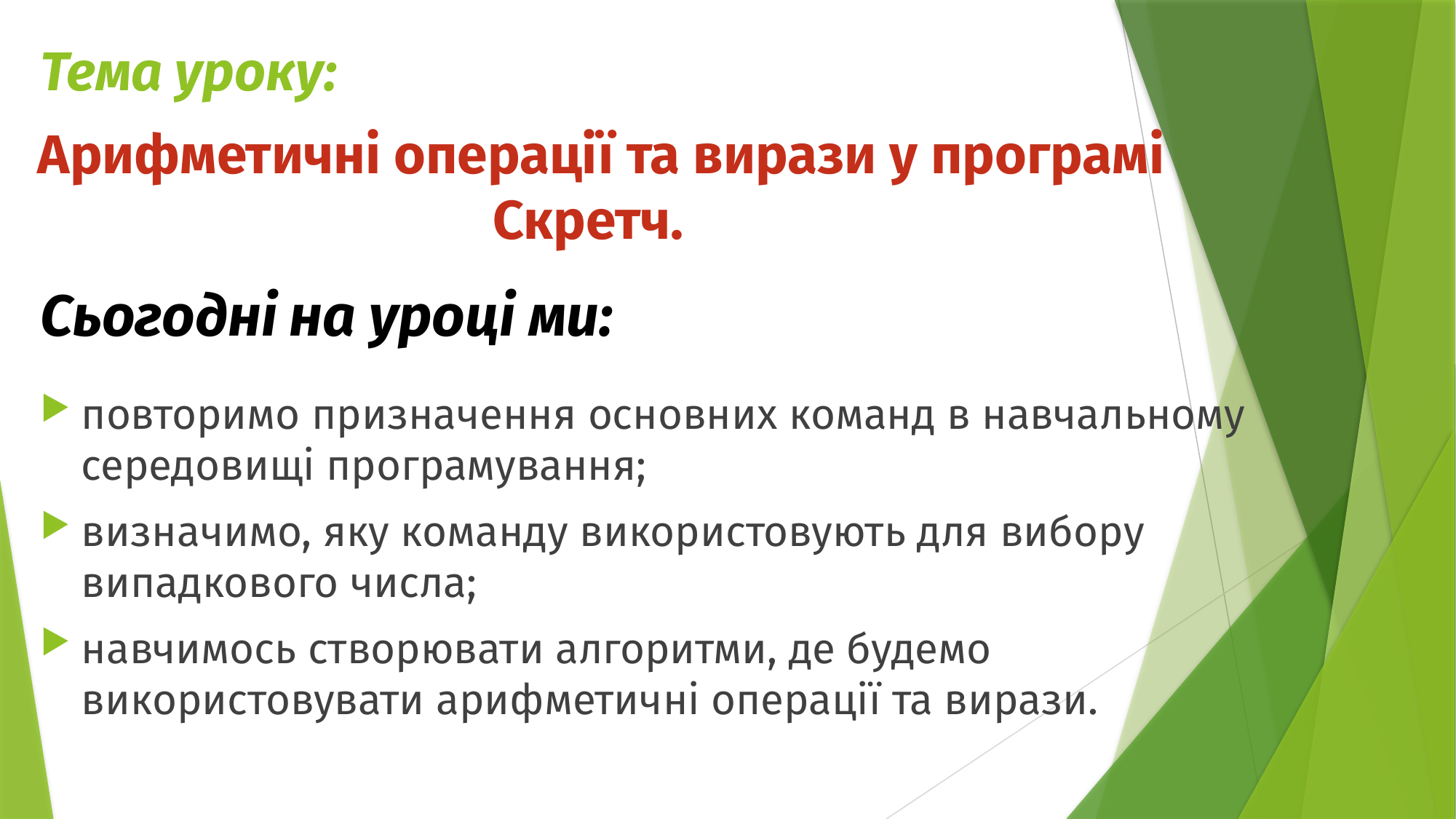

# Тема уроку:
Арифметичні операції та вирази у програмі Скретч.
Сьогодні на уроці ми:
повторимо призначення основних команд в навчальному середовищі програмування;
визначимо, яку команду використовують для вибору випадкового числа;
навчимось створювати алгоритми, де будемо використовувати арифметичні операції та вирази.